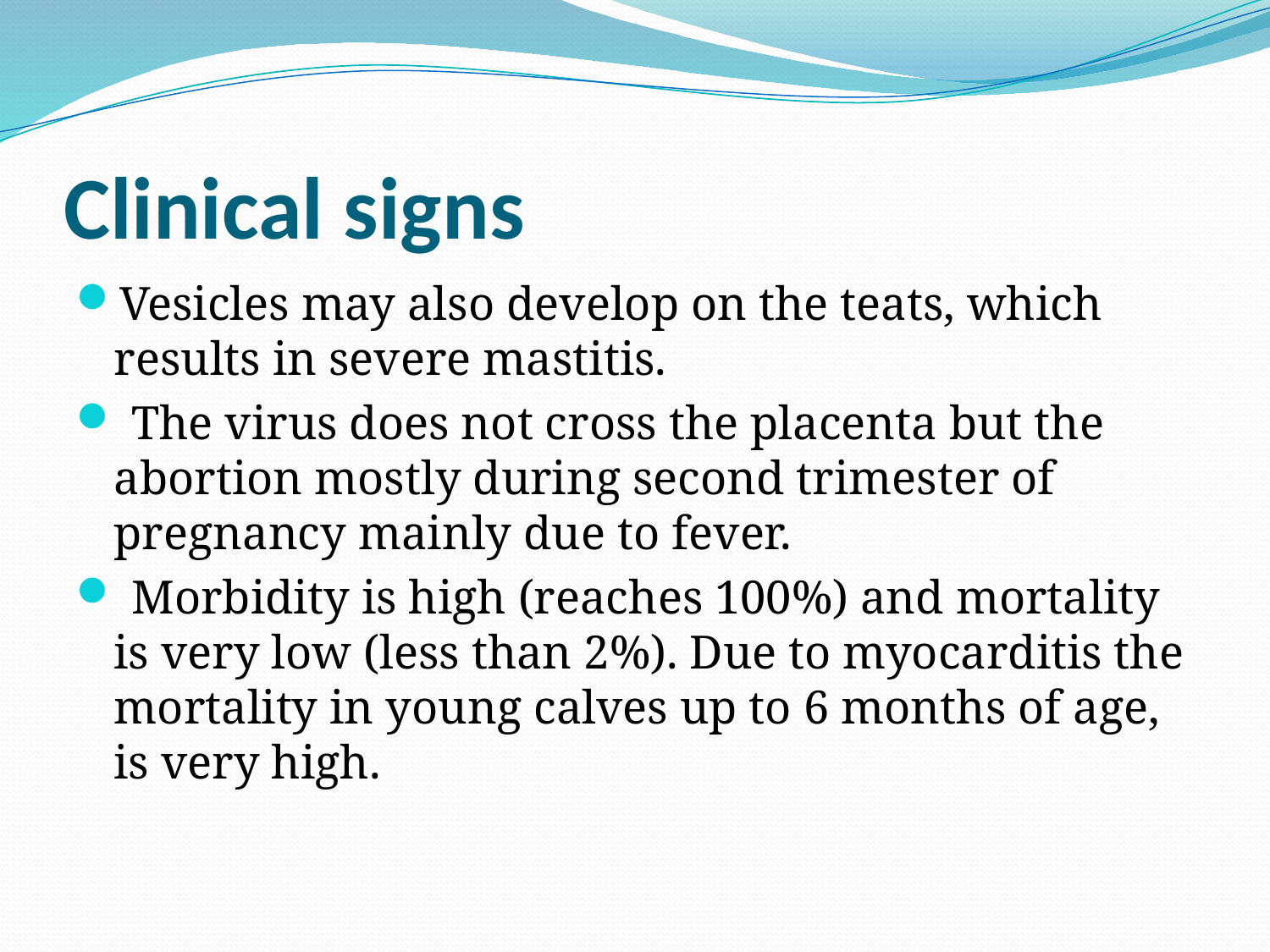

# Clinical signs
Vesicles may also develop on the teats, which results in severe mastitis.
 The virus does not cross the placenta but the abortion mostly during second trimester of pregnancy mainly due to fever.
 Morbidity is high (reaches 100%) and mortality is very low (less than 2%). Due to myocarditis the mortality in young calves up to 6 months of age, is very high.